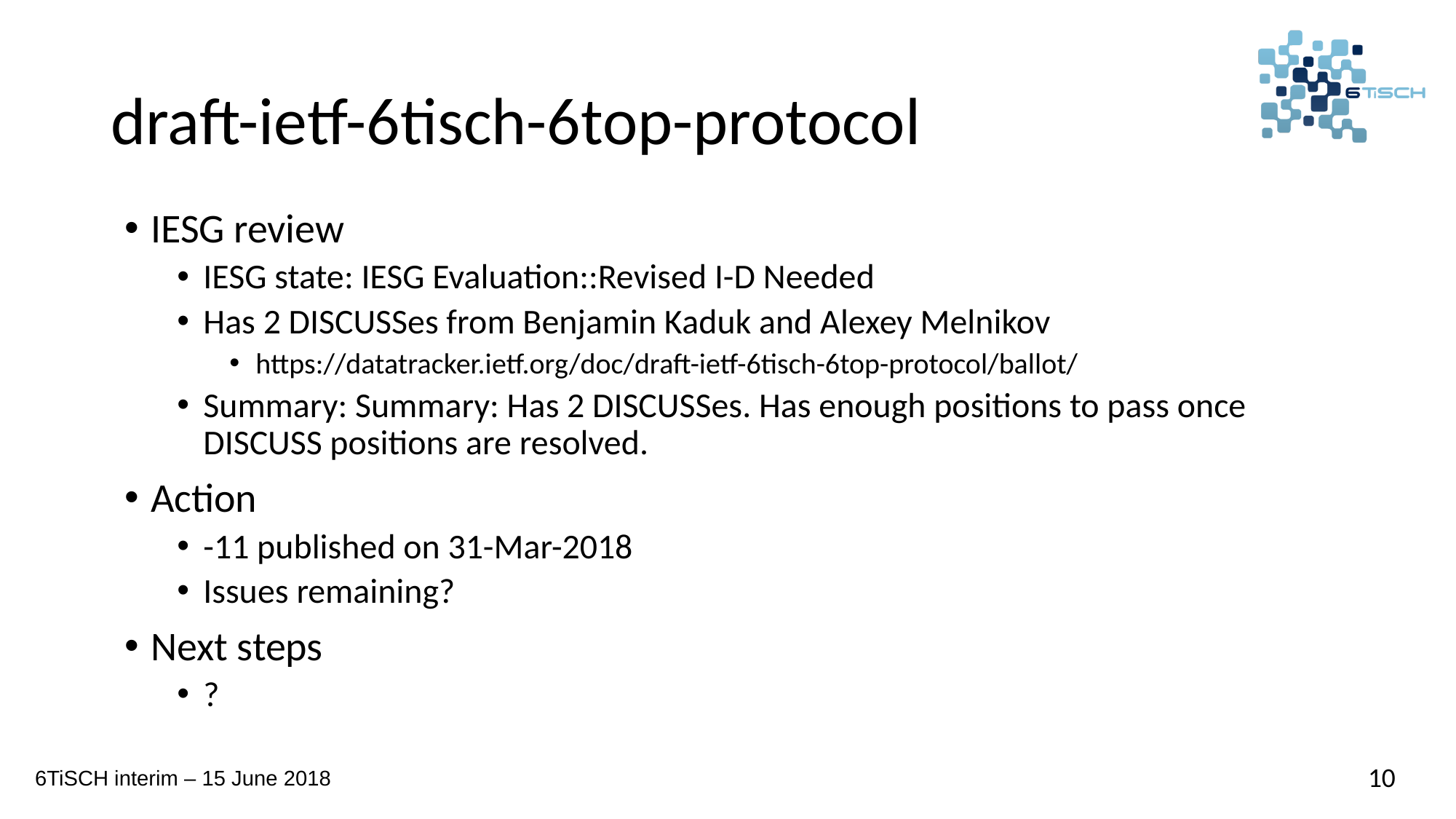

# draft-ietf-6tisch-6top-protocol
IESG review
IESG state: IESG Evaluation::Revised I-D Needed
Has 2 DISCUSSes from Benjamin Kaduk and Alexey Melnikov
https://datatracker.ietf.org/doc/draft-ietf-6tisch-6top-protocol/ballot/
Summary: Summary: Has 2 DISCUSSes. Has enough positions to pass once DISCUSS positions are resolved.
Action
-11 published on 31-Mar-2018
Issues remaining?
Next steps
?
10